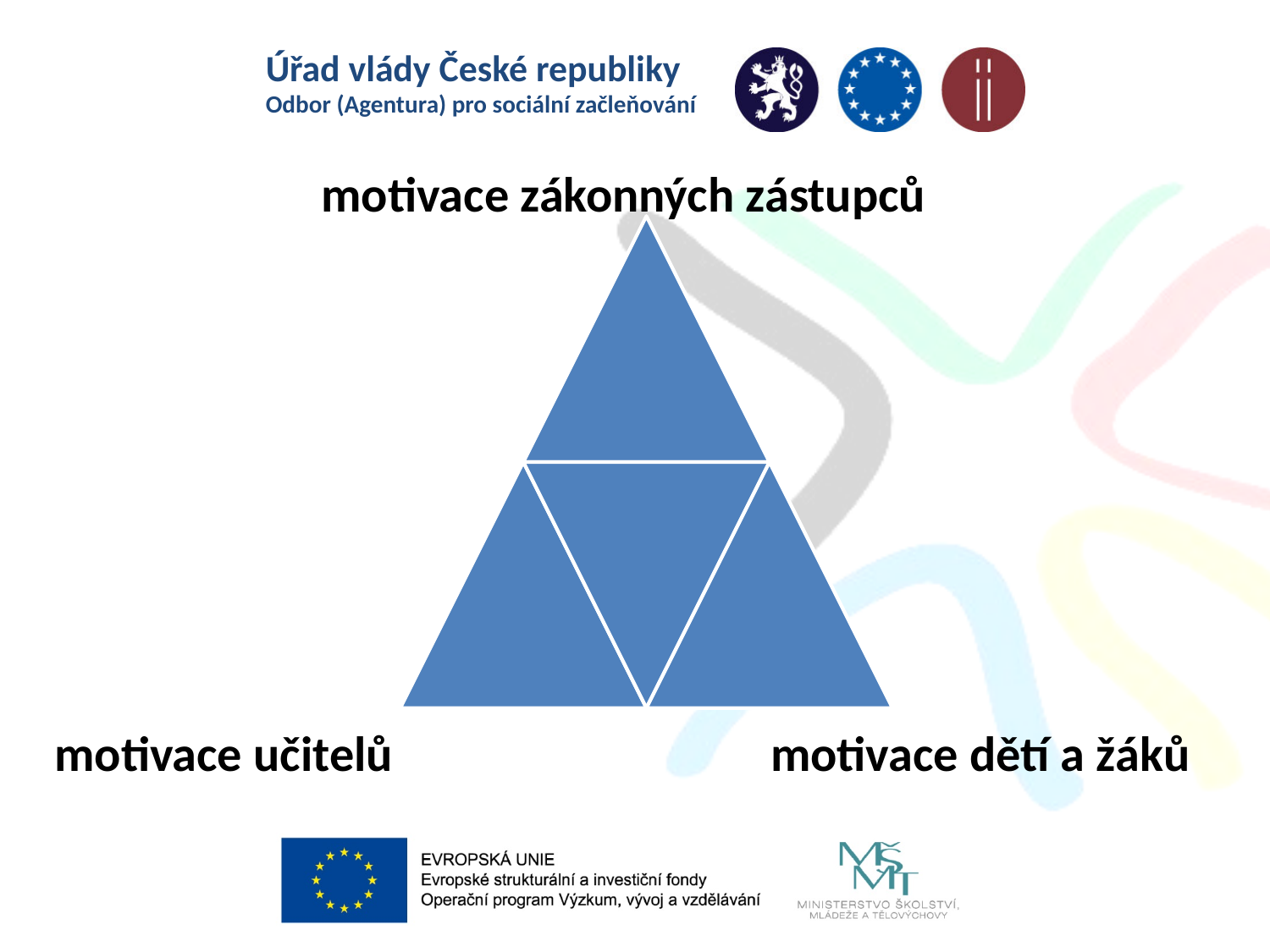

motivace zákonných zástupců

motivace učitelů
motivace dětí a žáků